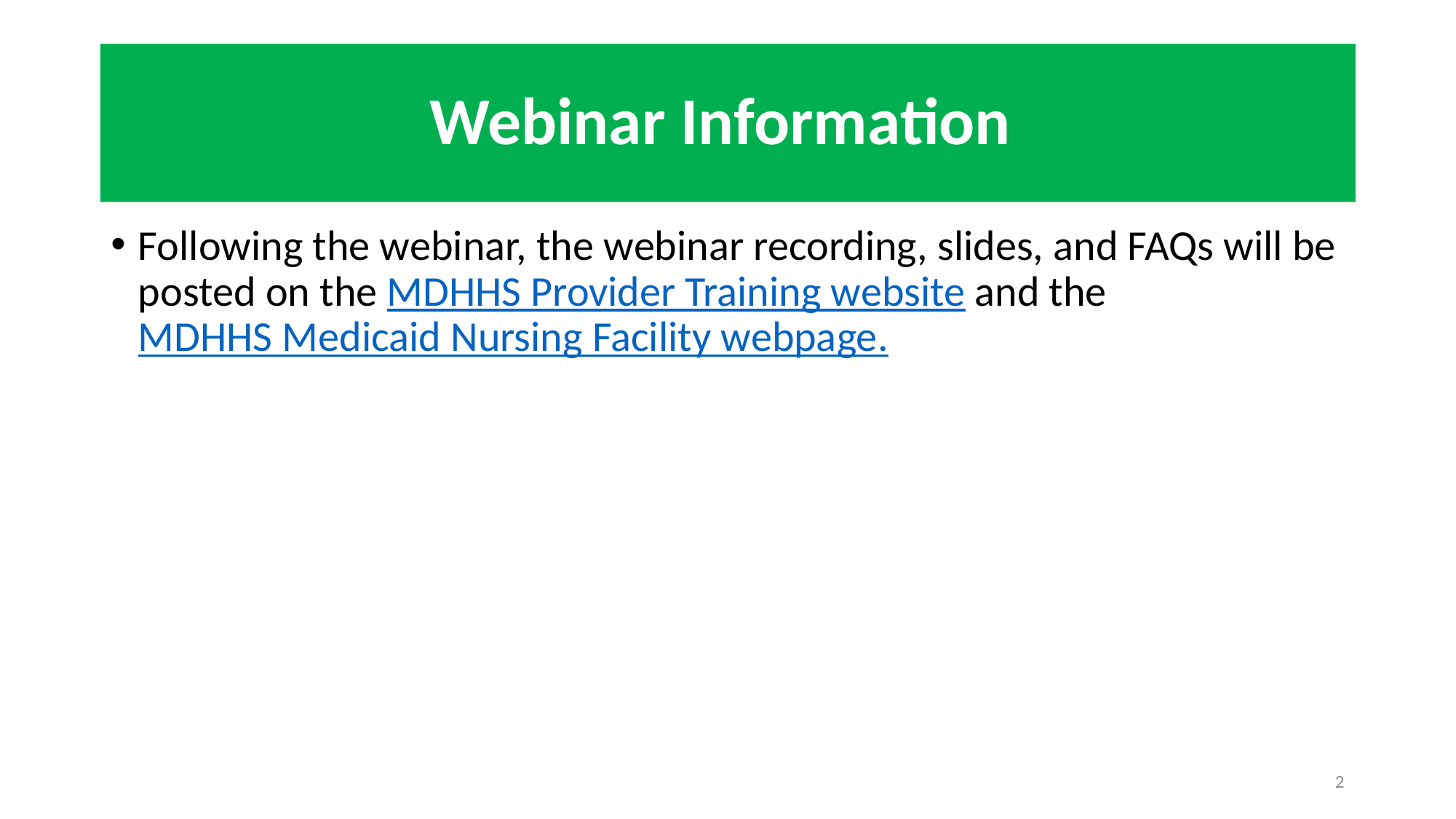

#
Webinar Information
Following the webinar, the webinar recording, slides, and FAQs will be posted on the MDHHS Provider Training website and the MDHHS Medicaid Nursing Facility webpage.
2